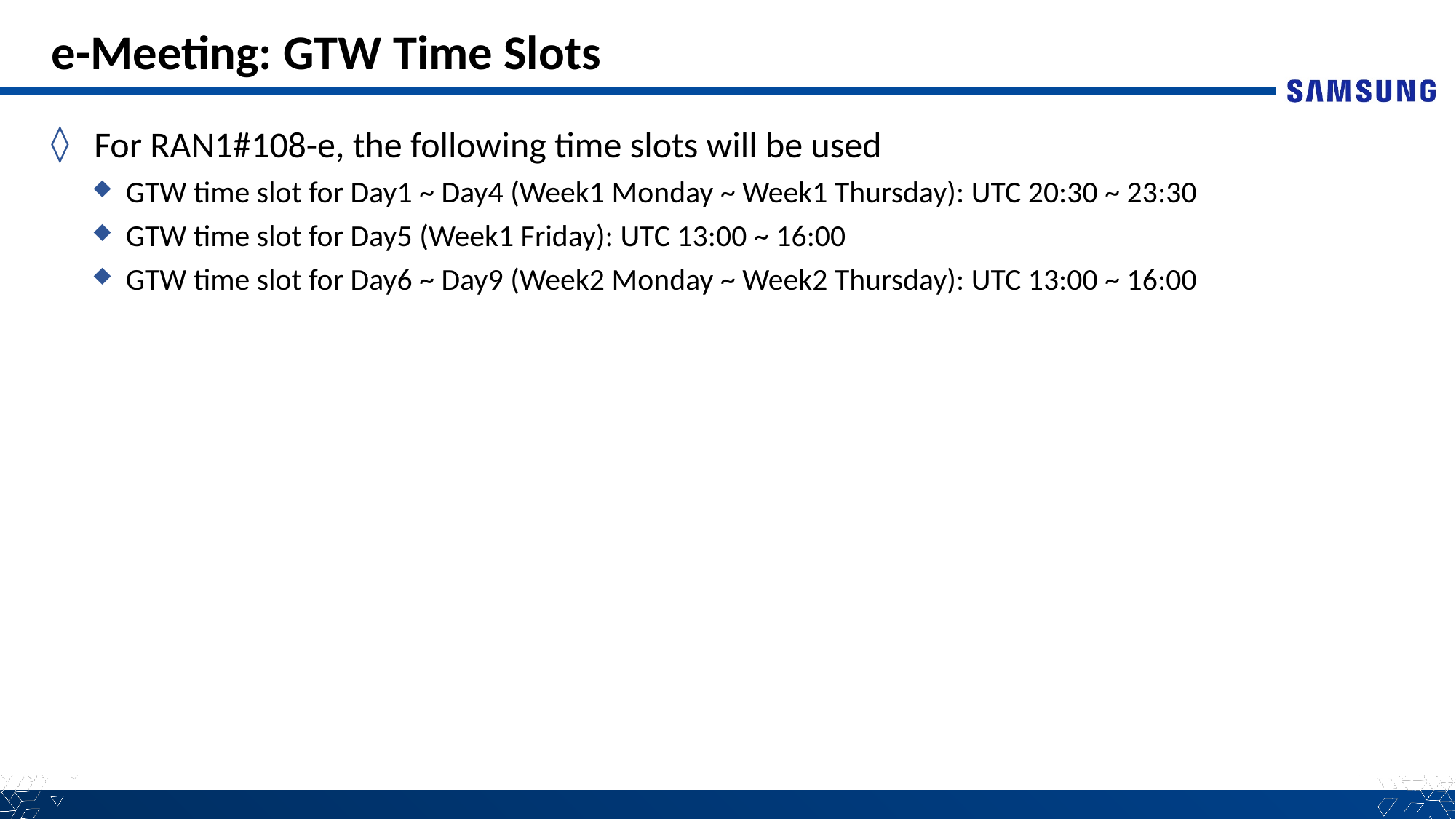

# e-Meeting: GTW Time Slots
For RAN1#108-e, the following time slots will be used
GTW time slot for Day1 ~ Day4 (Week1 Monday ~ Week1 Thursday): UTC 20:30 ~ 23:30
GTW time slot for Day5 (Week1 Friday): UTC 13:00 ~ 16:00
GTW time slot for Day6 ~ Day9 (Week2 Monday ~ Week2 Thursday): UTC 13:00 ~ 16:00